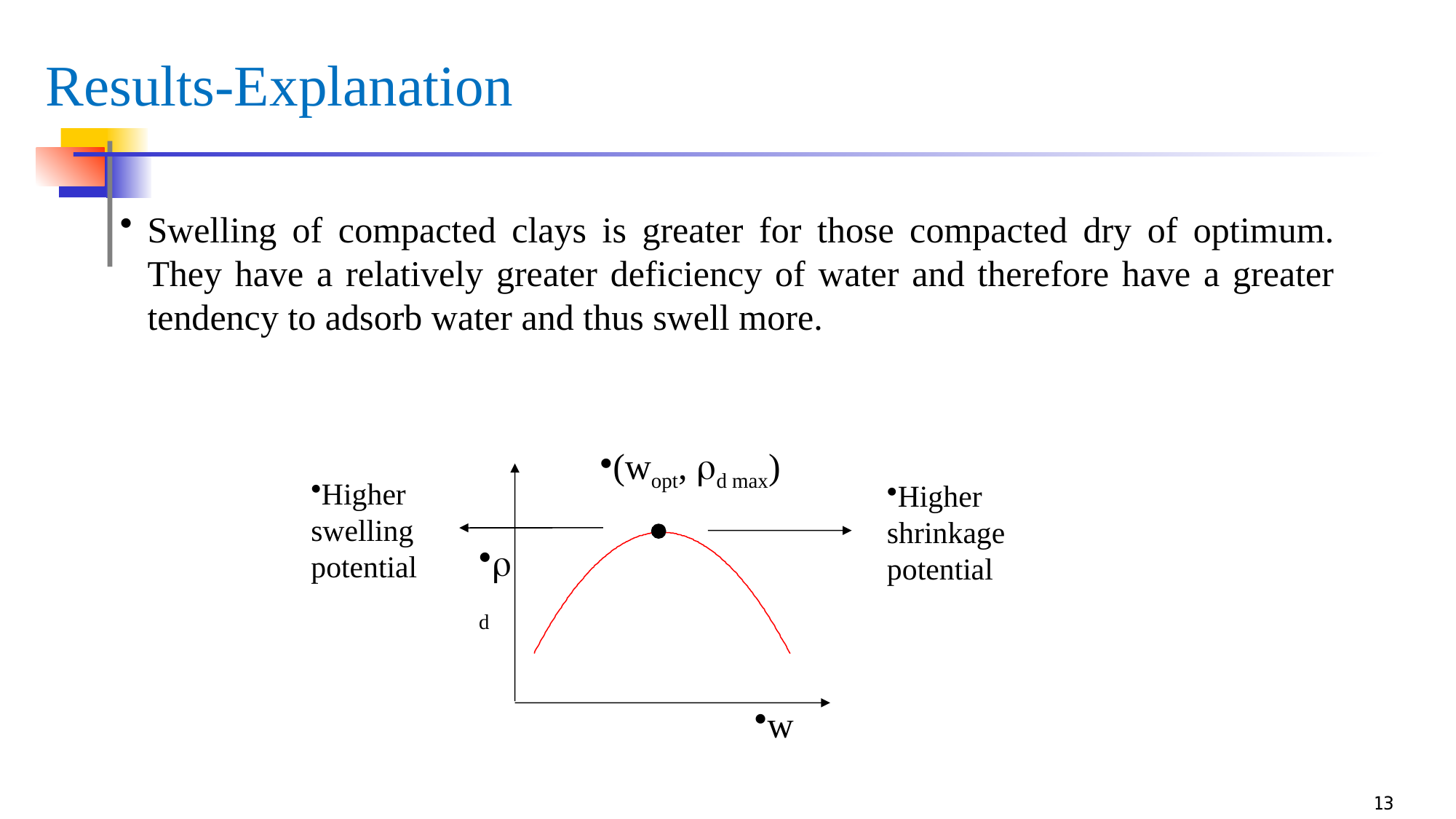

# Results-Explanation
Swelling of compacted clays is greater for those compacted dry of optimum. They have a relatively greater deficiency of water and therefore have a greater tendency to adsorb water and thus swell more.

(wopt, ρd max)

Higher swelling potential
Higher shrinkage potential

ρd
w